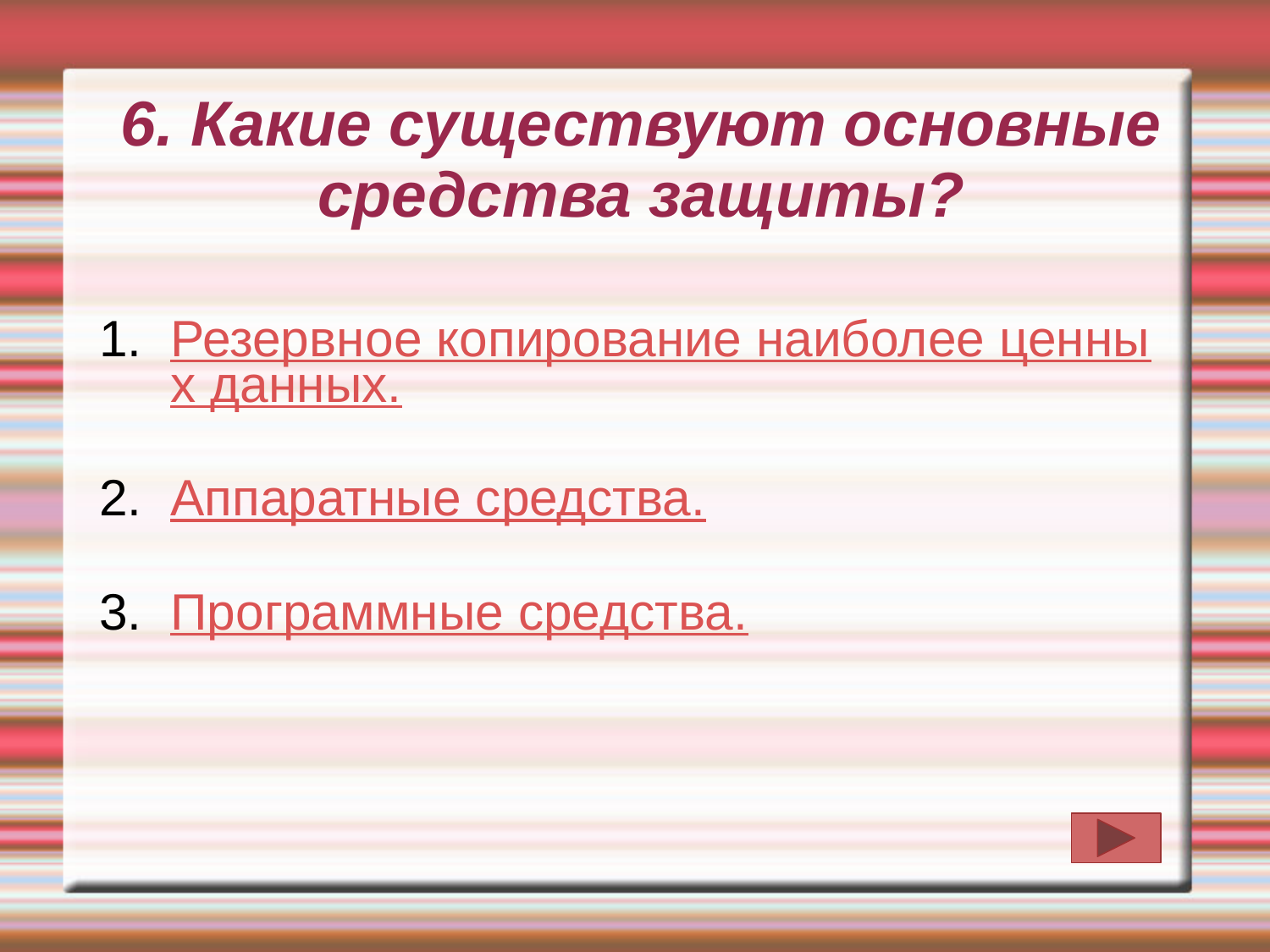

# 6. Какие существуют основные средства защиты?
Резервное копирование наиболее ценных данных.

Аппаратные средства.

Программные средства.